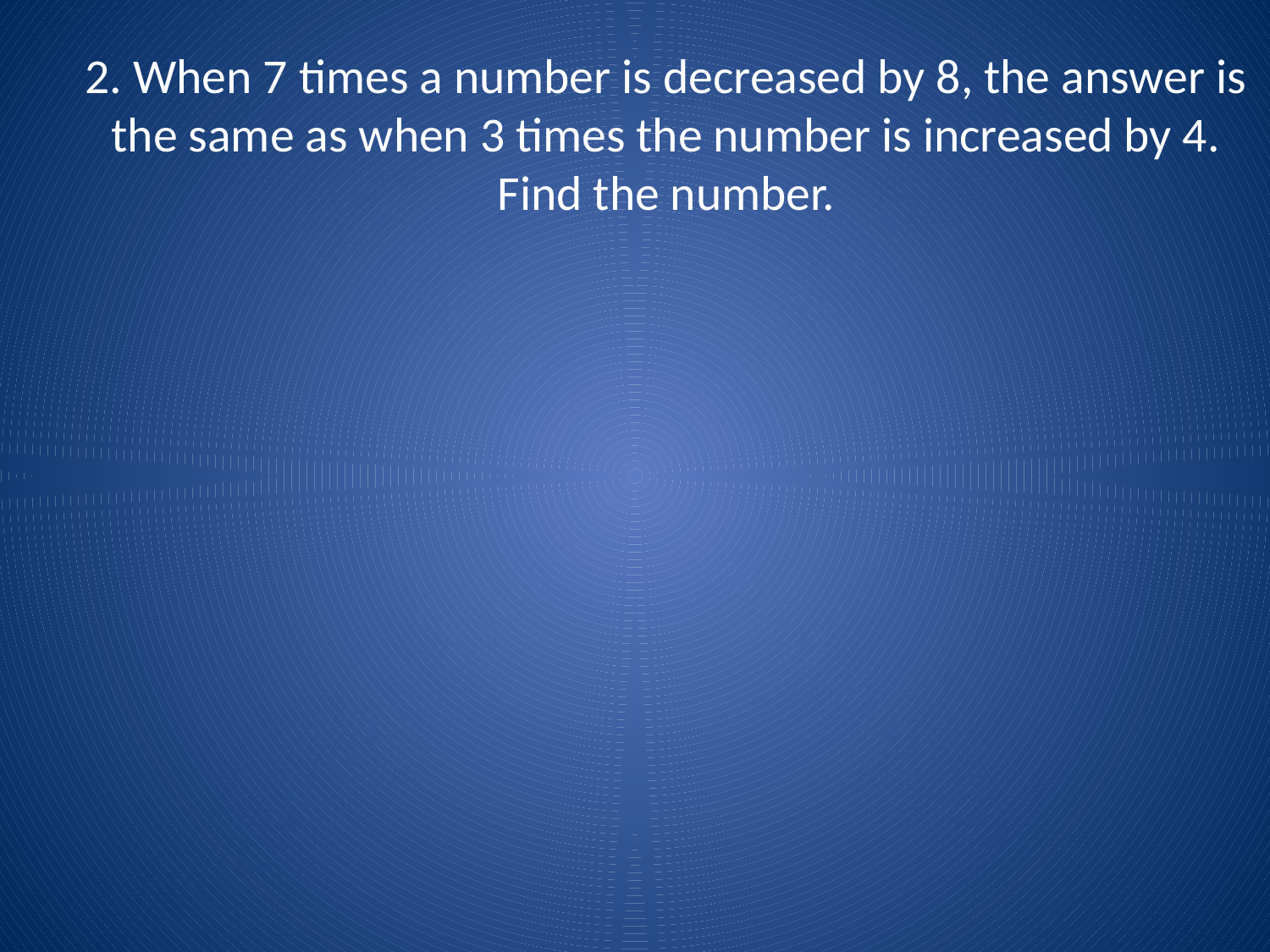

# 2. When 7 times a number is decreased by 8, the answer is the same as when 3 times the number is increased by 4. Find the number.